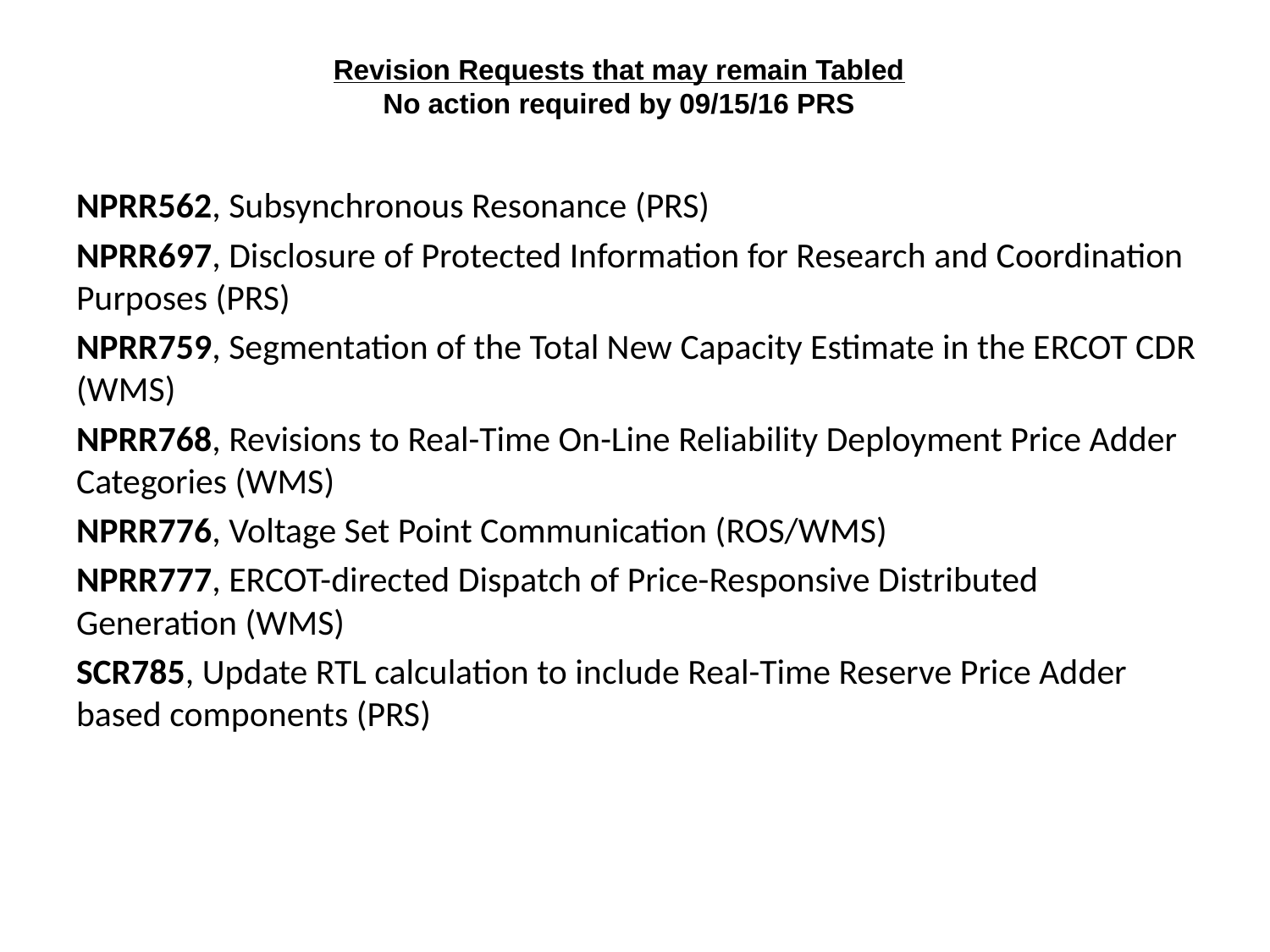

# Revision Requests that may remain Tabled No action required by 09/15/16 PRS

NPRR562, Subsynchronous Resonance (PRS)
NPRR697, Disclosure of Protected Information for Research and Coordination Purposes (PRS)
NPRR759, Segmentation of the Total New Capacity Estimate in the ERCOT CDR (WMS)
NPRR768, Revisions to Real-Time On-Line Reliability Deployment Price Adder Categories (WMS)
NPRR776, Voltage Set Point Communication (ROS/WMS)
NPRR777, ERCOT-directed Dispatch of Price-Responsive Distributed Generation (WMS)
SCR785, Update RTL calculation to include Real-Time Reserve Price Adder based components (PRS)